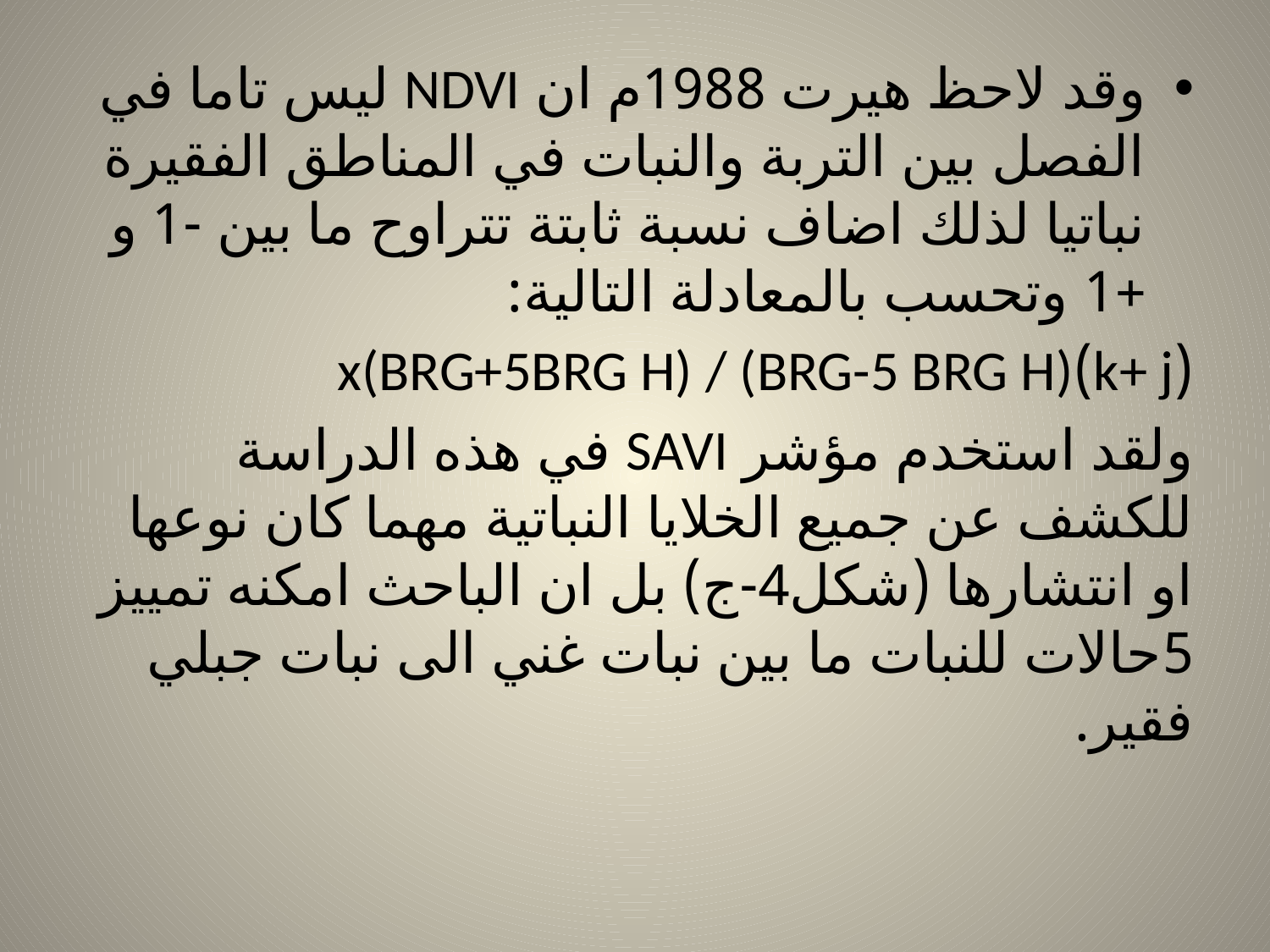

وقد لاحظ هيرت 1988م ان NDVI ليس تاما في الفصل بين التربة والنبات في المناطق الفقيرة نباتيا لذلك اضاف نسبة ثابتة تتراوح ما بين -1 و +1 وتحسب بالمعادلة التالية:
(k+ j)x(BRG+5BRG H) / (BRG-5 BRG H)
ولقد استخدم مؤشر SAVI في هذه الدراسة للكشف عن جميع الخلايا النباتية مهما كان نوعها او انتشارها (شكل4-ج) بل ان الباحث امكنه تمييز 5حالات للنبات ما بين نبات غني الى نبات جبلي فقير.